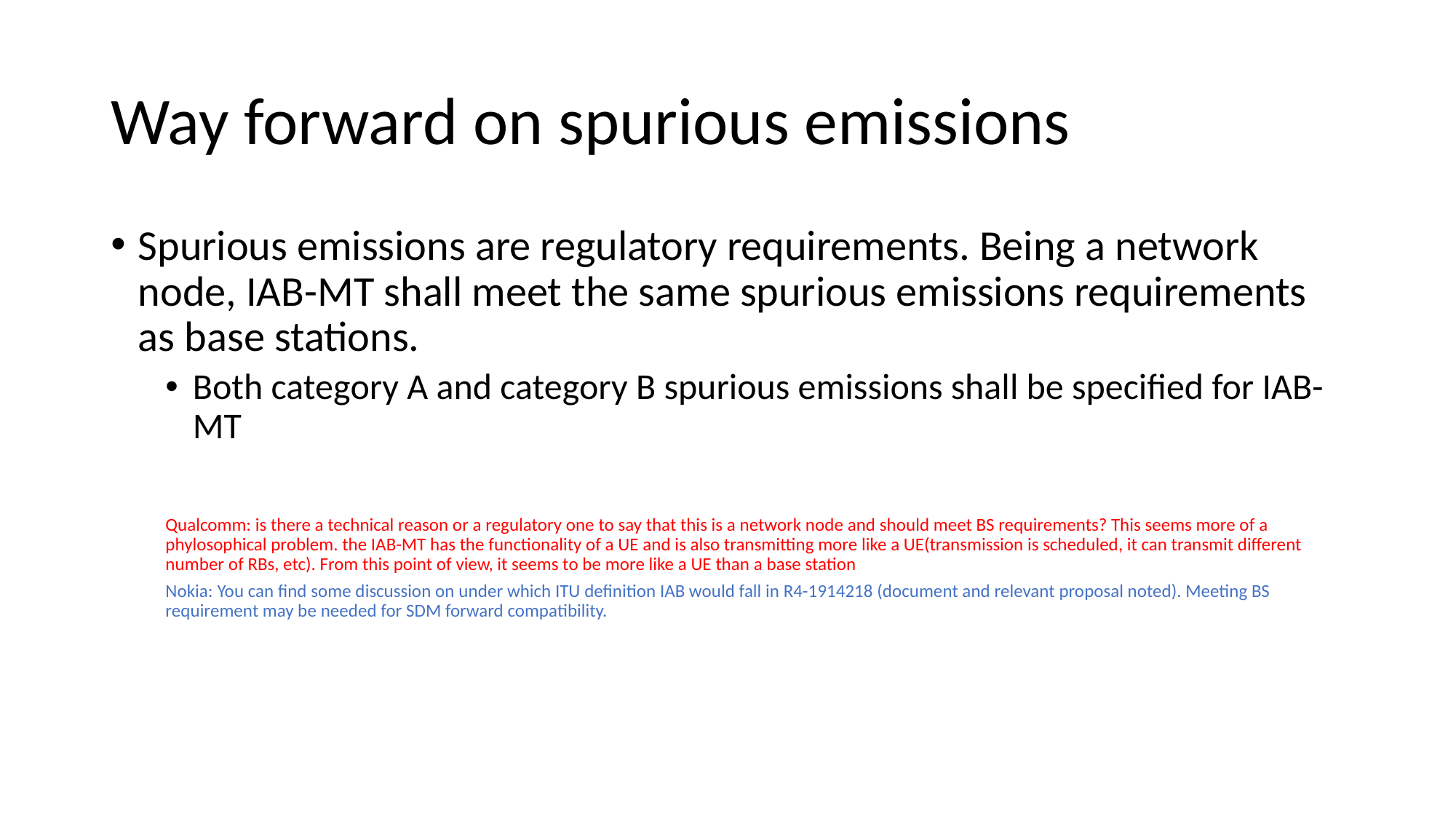

# Way forward on spurious emissions
Spurious emissions are regulatory requirements. Being a network node, IAB-MT shall meet the same spurious emissions requirements as base stations.
Both category A and category B spurious emissions shall be specified for IAB-MT

Qualcomm: is there a technical reason or a regulatory one to say that this is a network node and should meet BS requirements? This seems more of a phylosophical problem. the IAB-MT has the functionality of a UE and is also transmitting more like a UE(transmission is scheduled, it can transmit different number of RBs, etc). From this point of view, it seems to be more like a UE than a base station
Nokia: You can find some discussion on under which ITU definition IAB would fall in R4-1914218 (document and relevant proposal noted). Meeting BS requirement may be needed for SDM forward compatibility.